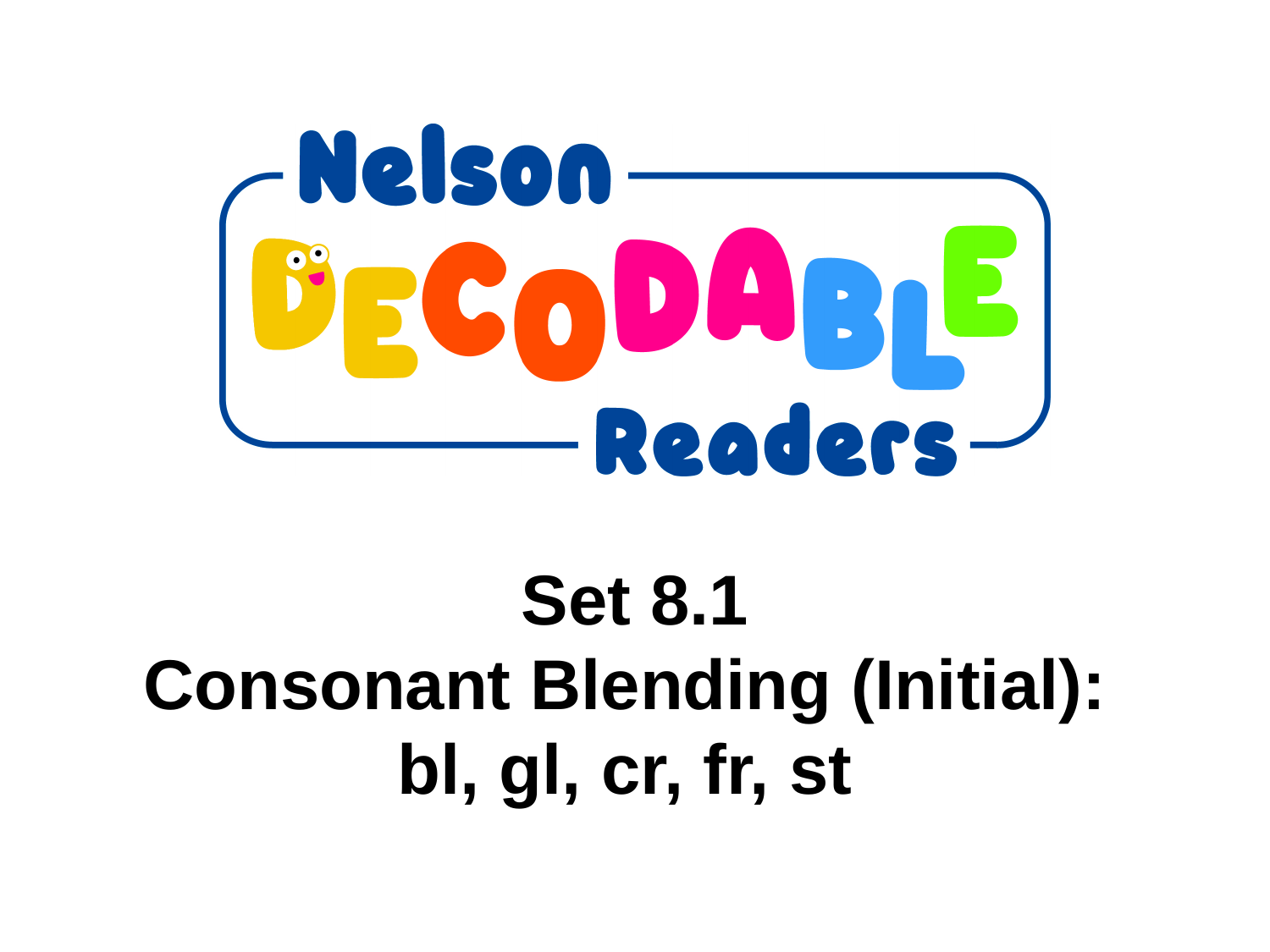

Set 8.1
Consonant Blending (Initial):
bl, gl, cr, fr, st